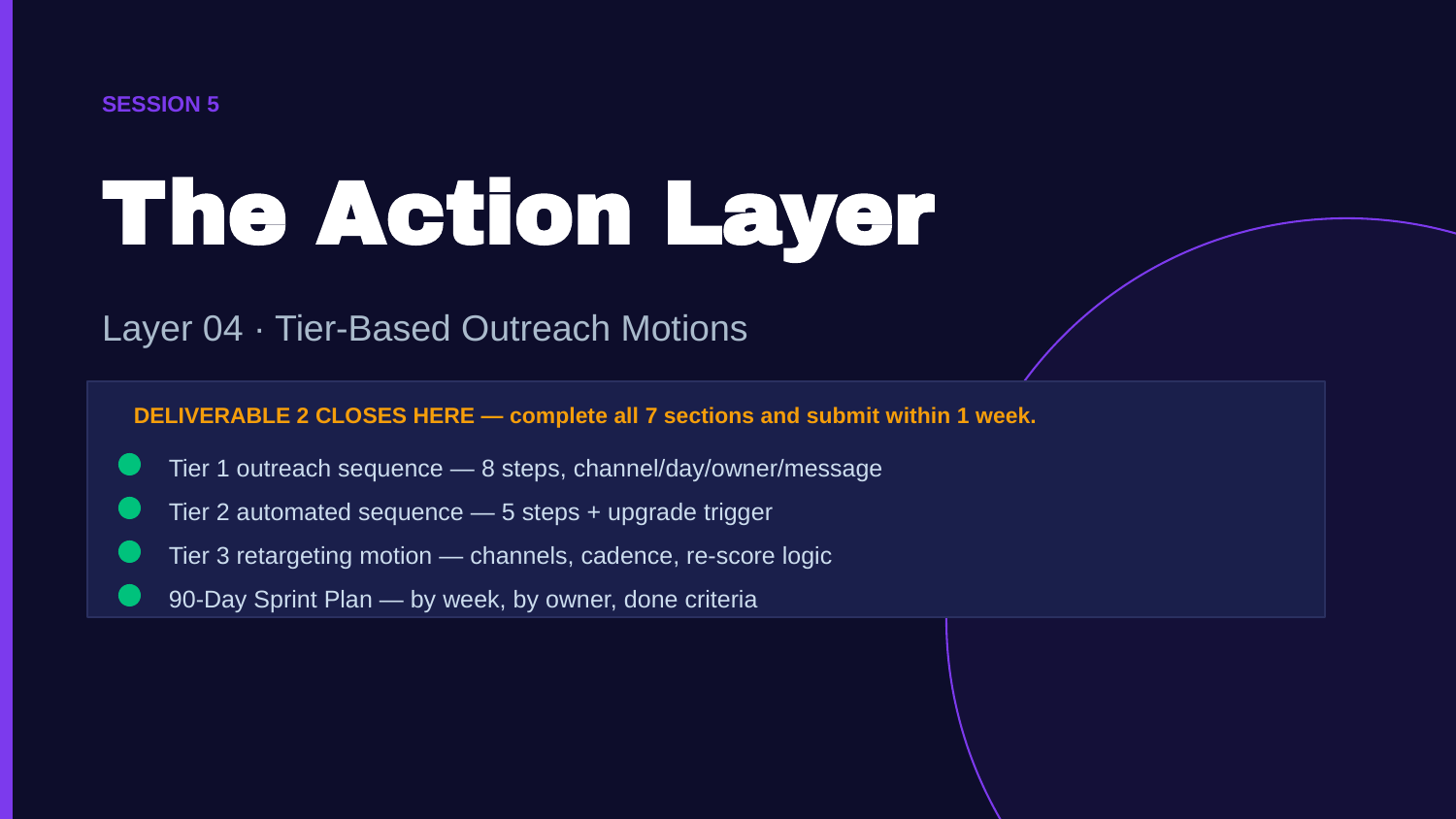

SESSION 5
The Action Layer

Layer 04 · Tier-Based Outreach Motions

DELIVERABLE 2 CLOSES HERE — complete all 7 sections and submit within 1 week.
Tier 1 outreach sequence — 8 steps, channel/day/owner/message

Tier 2 automated sequence — 5 steps + upgrade trigger

Tier 3 retargeting motion — channels, cadence, re-score logic

90-Day Sprint Plan — by week, by owner, done criteria